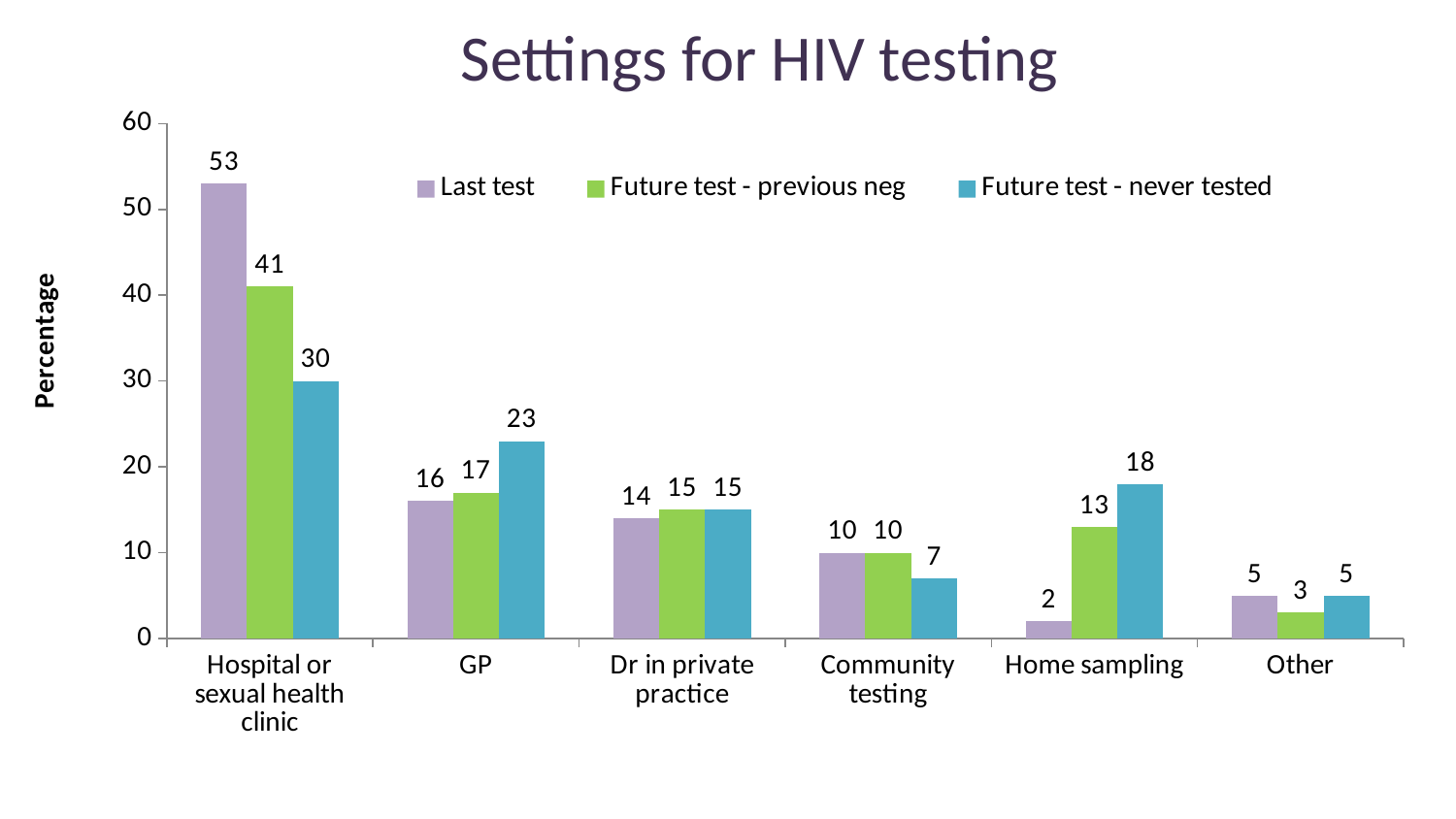

# Settings for HIV testing

### Chart

| Category | Last test | Future test - previous neg | Future test - never tested |
|---|---|---|---|
| Hospital or sexual health clinic | 53.0 | 41.0 | 30.0 |
| GP | 16.0 | 17.0 | 23.0 |
| Dr in private practice | 14.0 | 15.0 | 15.0 |
| Community testing | 10.0 | 10.0 | 7.0 |
| Home sampling | 2.0 | 13.0 | 18.0 |
| Other | 5.0 | 3.0 | 5.0 |